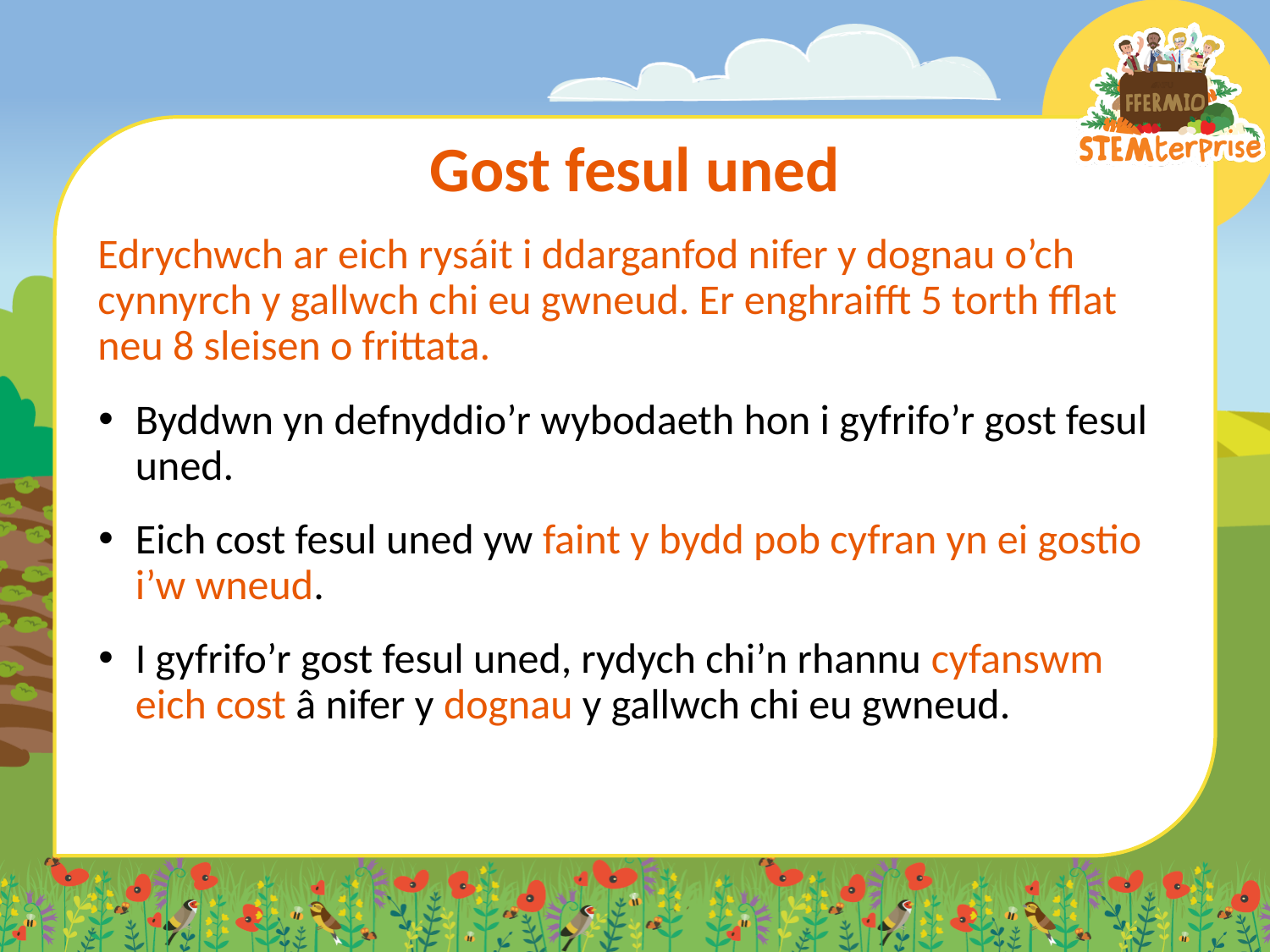

# Gost fesul uned
Edrychwch ar eich rysáit i ddarganfod nifer y dognau o’ch cynnyrch y gallwch chi eu gwneud. Er enghraifft 5 torth fflat neu 8 sleisen o frittata.
Byddwn yn defnyddio’r wybodaeth hon i gyfrifo’r gost fesul uned.
Eich cost fesul uned yw faint y bydd pob cyfran yn ei gostio i’w wneud.
I gyfrifo’r gost fesul uned, rydych chi’n rhannu cyfanswm eich cost â nifer y dognau y gallwch chi eu gwneud.